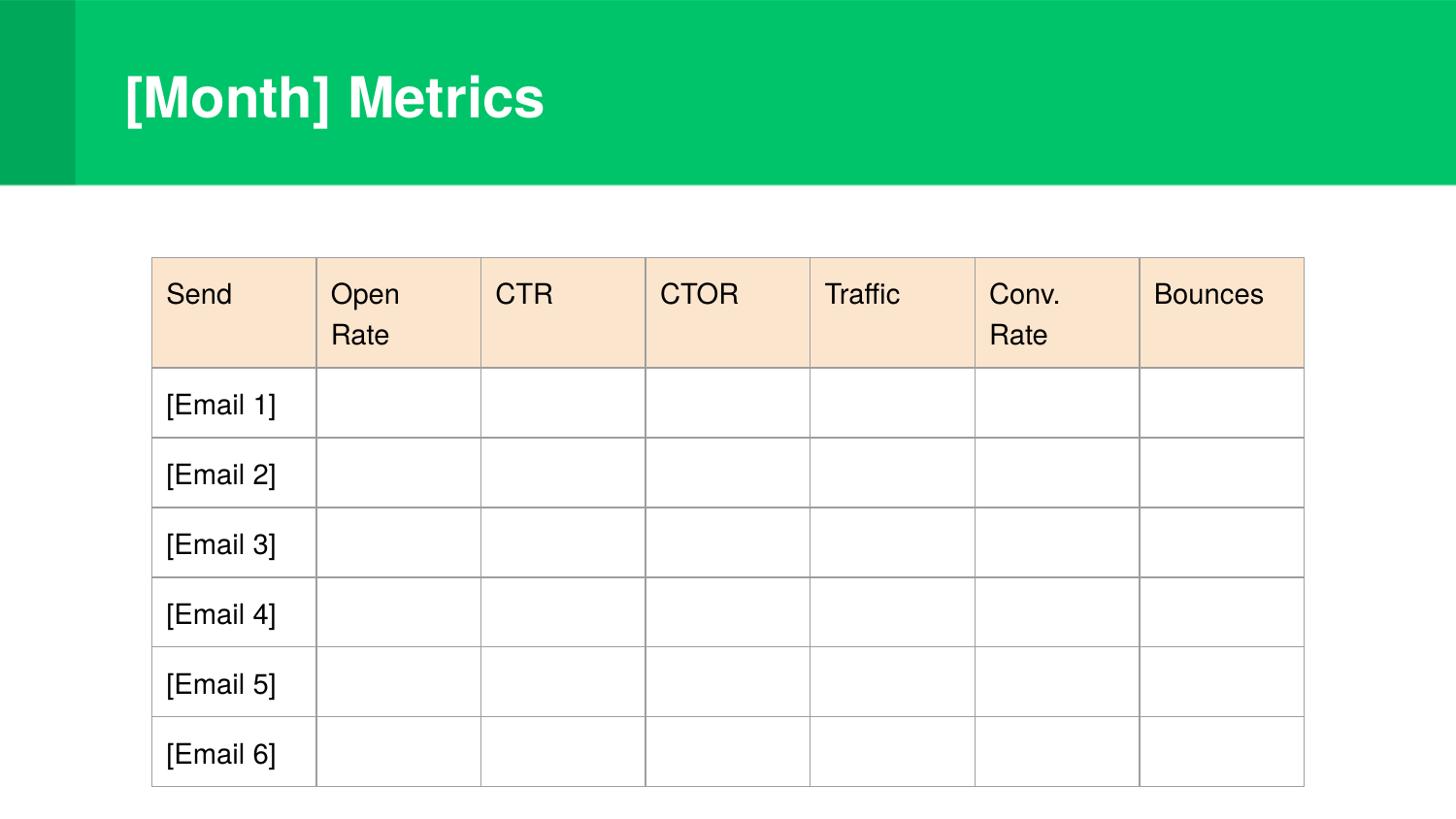

# [Month] Metrics
| Send | Open Rate | CTR | CTOR | Traffic | Conv. Rate | Bounces |
| --- | --- | --- | --- | --- | --- | --- |
| [Email 1] |  |  |  |  |  |  |
| [Email 2] |  |  |  |  |  |  |
| [Email 3] |  |  |  |  |  |  |
| [Email 4] |  |  |  |  |  |  |
| [Email 5] |  |  |  |  |  |  |
| [Email 6] |  |  |  |  |  |  |